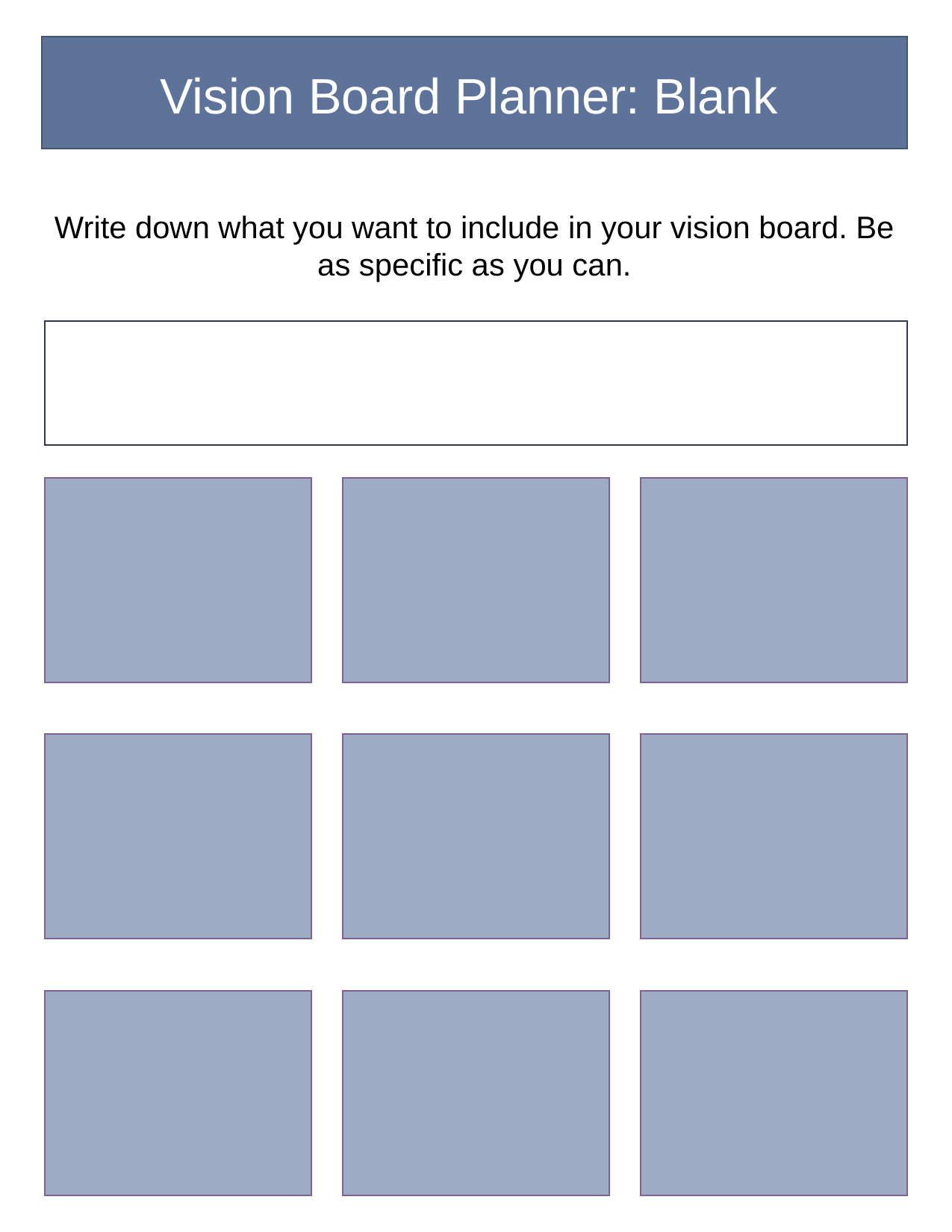

Vision Board Planner: Blank
Write down what you want to include in your vision board. Be as specific as you can.